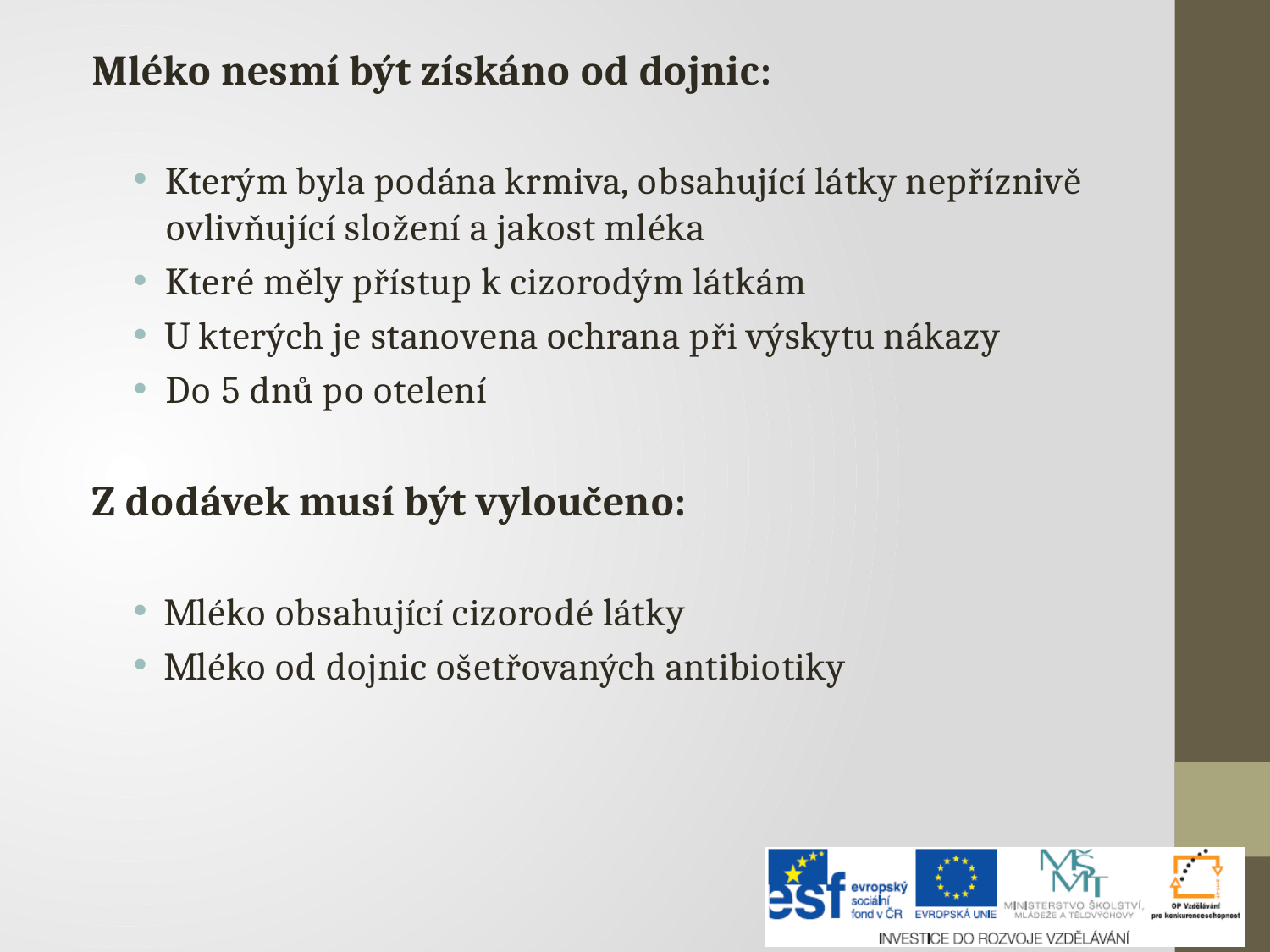

Mléko nesmí být získáno od dojnic:

Kterým byla podána krmiva, obsahující látky nepříznivě ovlivňující složení a jakost mléka
Které měly přístup k cizorodým látkám
U kterých je stanovena ochrana při výskytu nákazy
Do 5 dnů po otelení

Z dodávek musí být vyloučeno:

Mléko obsahující cizorodé látky
Mléko od dojnic ošetřovaných antibiotiky